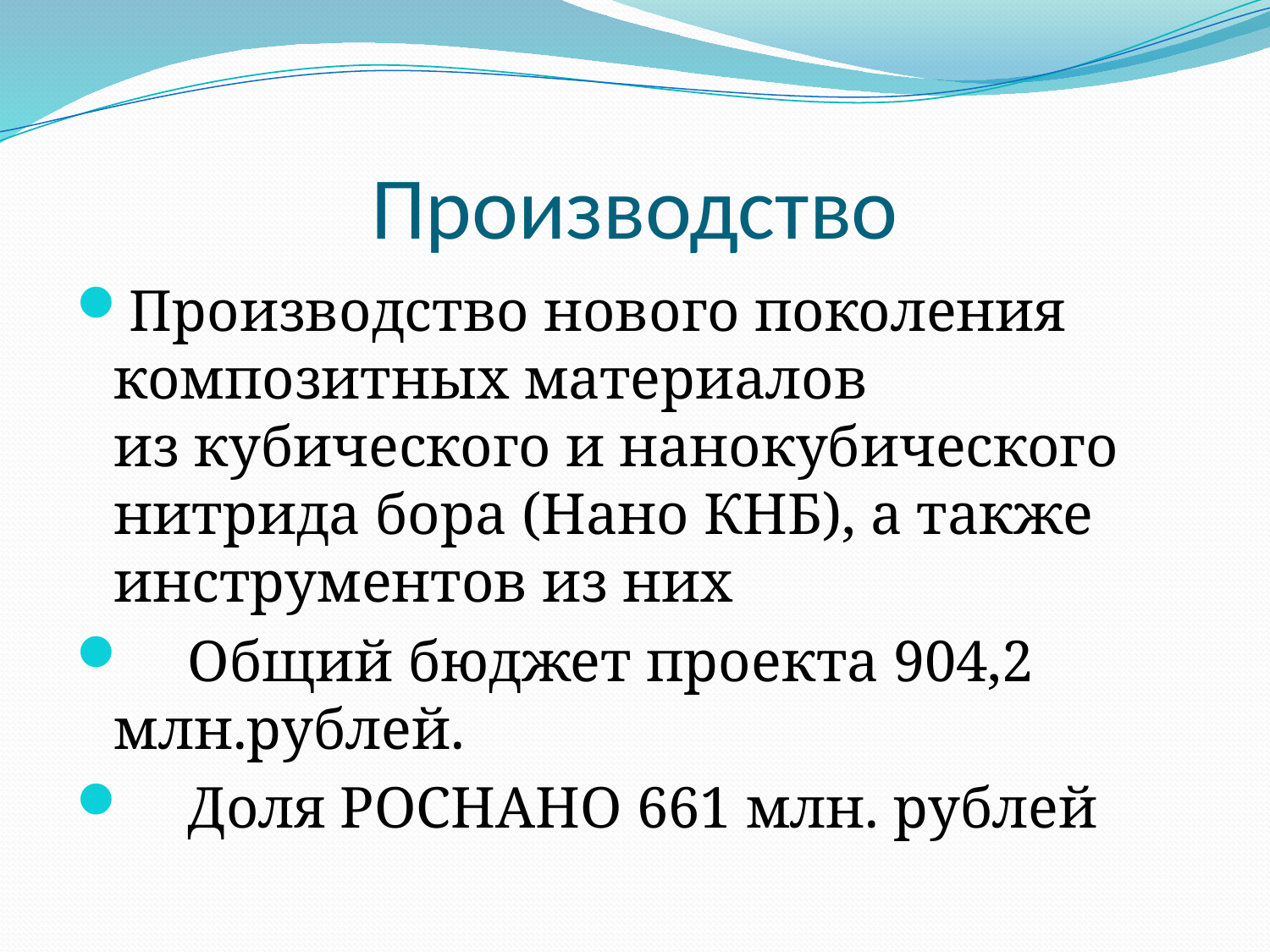

# Производство
Производство нового поколения композитных материалов из кубического и нанокубического нитрида бора (Нано КНБ), а также инструментов из них
    Общий бюджет проекта 904,2 млн.рублей.
    Доля РОСНАНО 661 млн. рублей